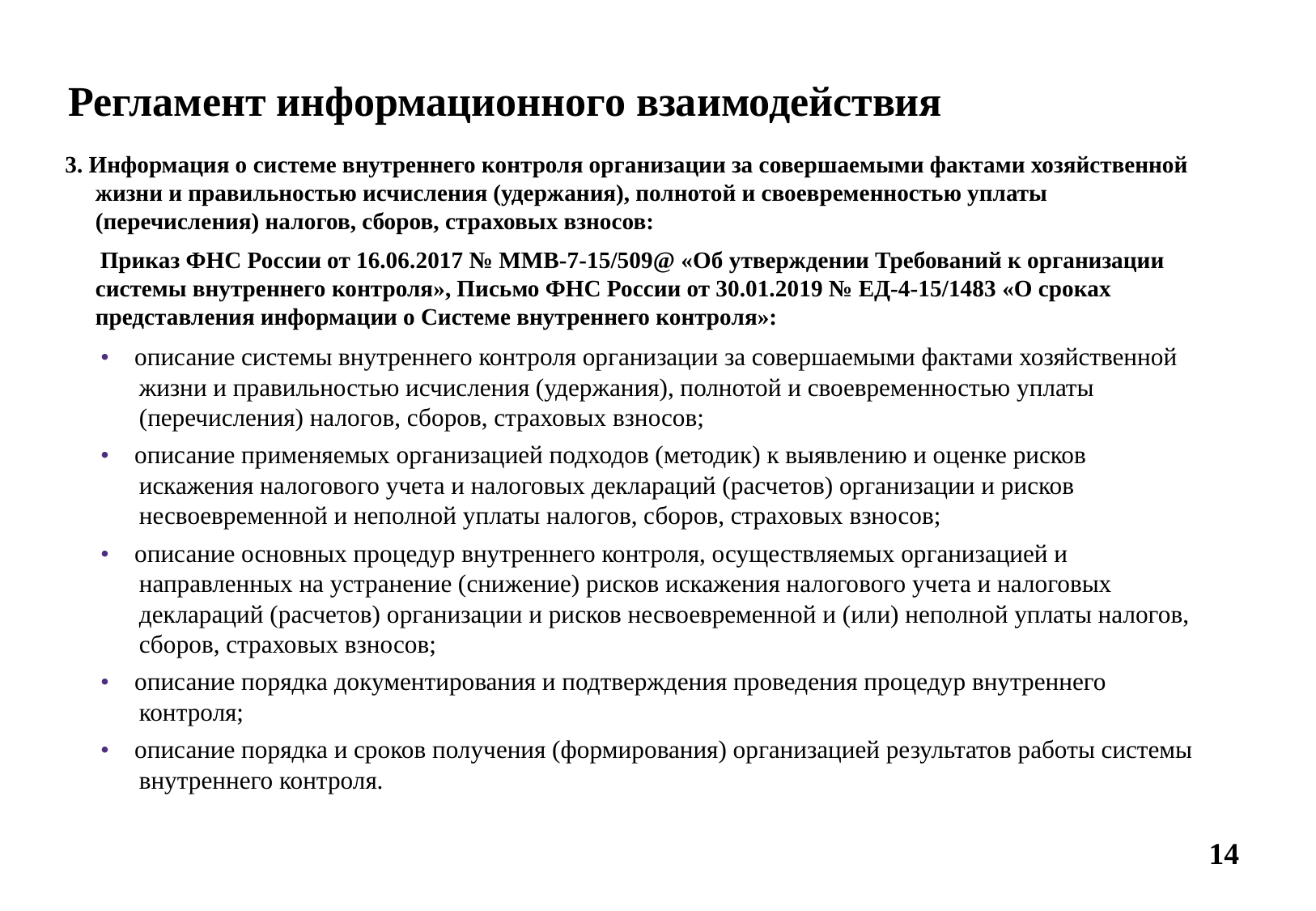

Регламент информационного взаимодействия
3. Информация о системе внутреннего контроля организации за совершаемыми фактами хозяйственной жизни и правильностью исчисления (удержания), полнотой и своевременностью уплаты (перечисления) налогов, сборов, страховых взносов:
      Приказ ФНС России от 16.06.2017 № ММВ-7-15/509@ «Об утверждении Требований к организации системы внутреннего контроля», Письмо ФНС России от 30.01.2019 № ЕД-4-15/1483 «О сроках представления информации о Системе внутреннего контроля»:
•    описание системы внутреннего контроля организации за совершаемыми фактами хозяйственной жизни и правильностью исчисления (удержания), полнотой и своевременностью уплаты (перечисления) налогов, сборов, страховых взносов;
•    описание применяемых организацией подходов (методик) к выявлению и оценке рисков искажения налогового учета и налоговых деклараций (расчетов) организации и рисков несвоевременной и неполной уплаты налогов, сборов, страховых взносов;
•    описание основных процедур внутреннего контроля, осуществляемых организацией и направленных на устранение (снижение) рисков искажения налогового учета и налоговых деклараций (расчетов) организации и рисков несвоевременной и (или) неполной уплаты налогов, сборов, страховых взносов;
•    описание порядка документирования и подтверждения проведения процедур внутреннего контроля;
•    описание порядка и сроков получения (формирования) организацией результатов работы системы внутреннего контроля.
14